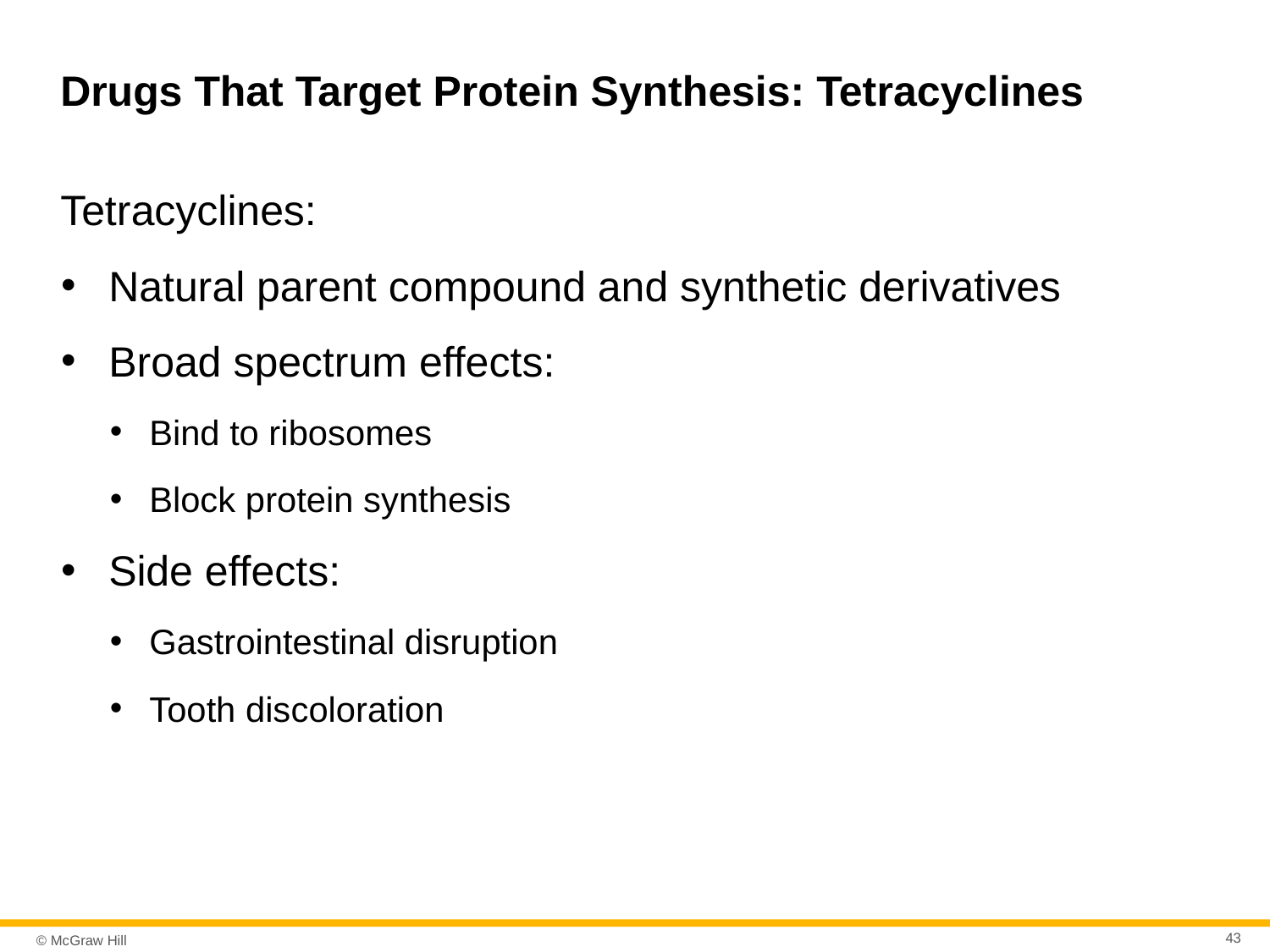

# Drugs That Target Protein Synthesis: Tetracyclines
Tetracyclines:
Natural parent compound and synthetic derivatives
Broad spectrum effects:
Bind to ribosomes
Block protein synthesis
Side effects:
Gastrointestinal disruption
Tooth discoloration